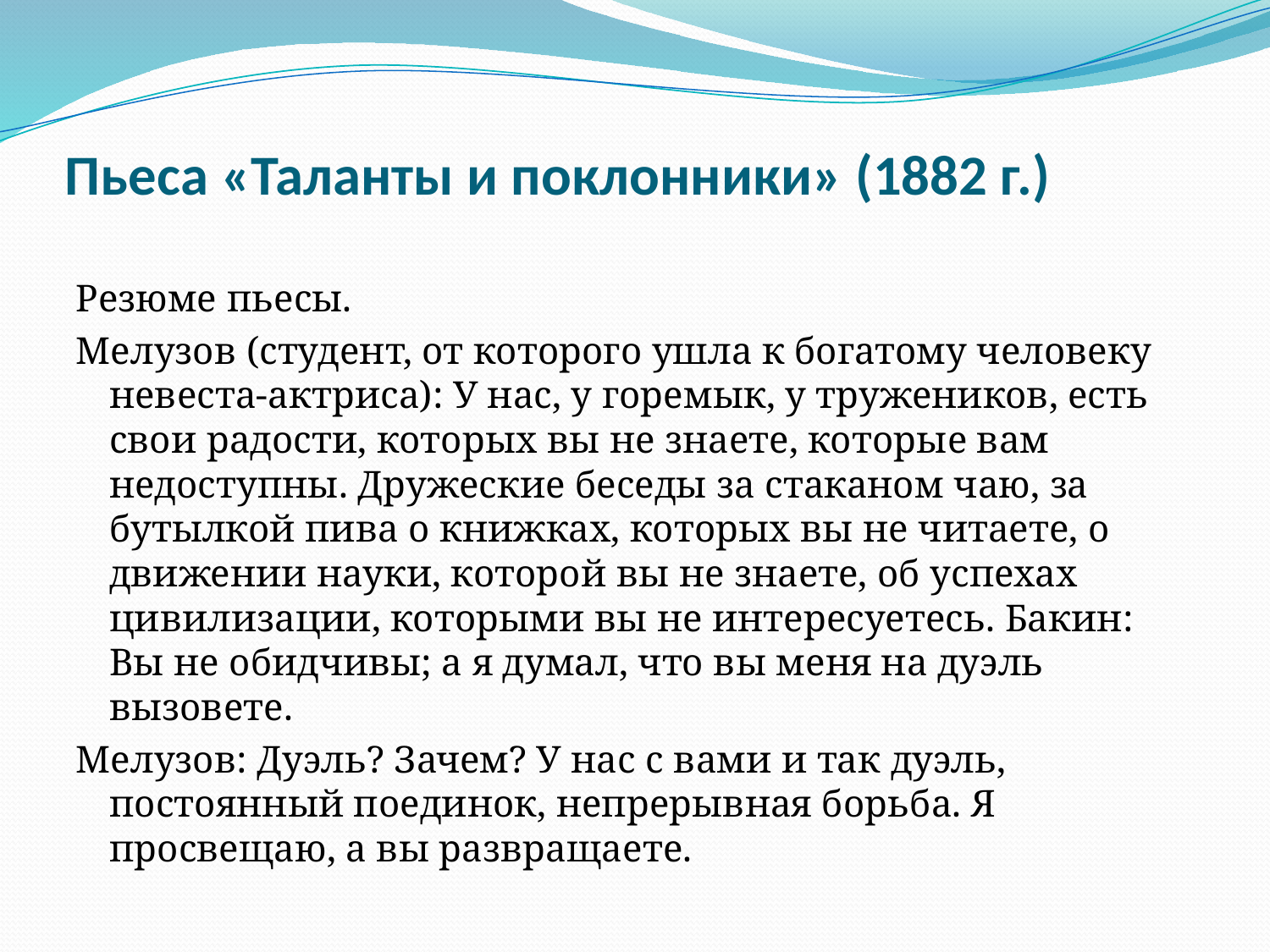

# Пьеса «Таланты и поклонники» (1882 г.)
Резюме пьесы.
Мелузов (студент, от которого ушла к богатому человеку невеста-актриса): У нас, у горемык, у тружеников, есть свои радости, которых вы не знаете, которые вам недоступны. Дружеские беседы за стаканом чаю, за бутылкой пива о книжках, которых вы не читаете, о движении науки, которой вы не знаете, об успехах цивилизации, которыми вы не интересуетесь. Бакин: Вы не обидчивы; а я думал, что вы меня на дуэль вызовете.
Мелузов: Дуэль? Зачем? У нас с вами и так дуэль, постоянный поединок, непрерывная борьба. Я просвещаю, а вы развращаете.